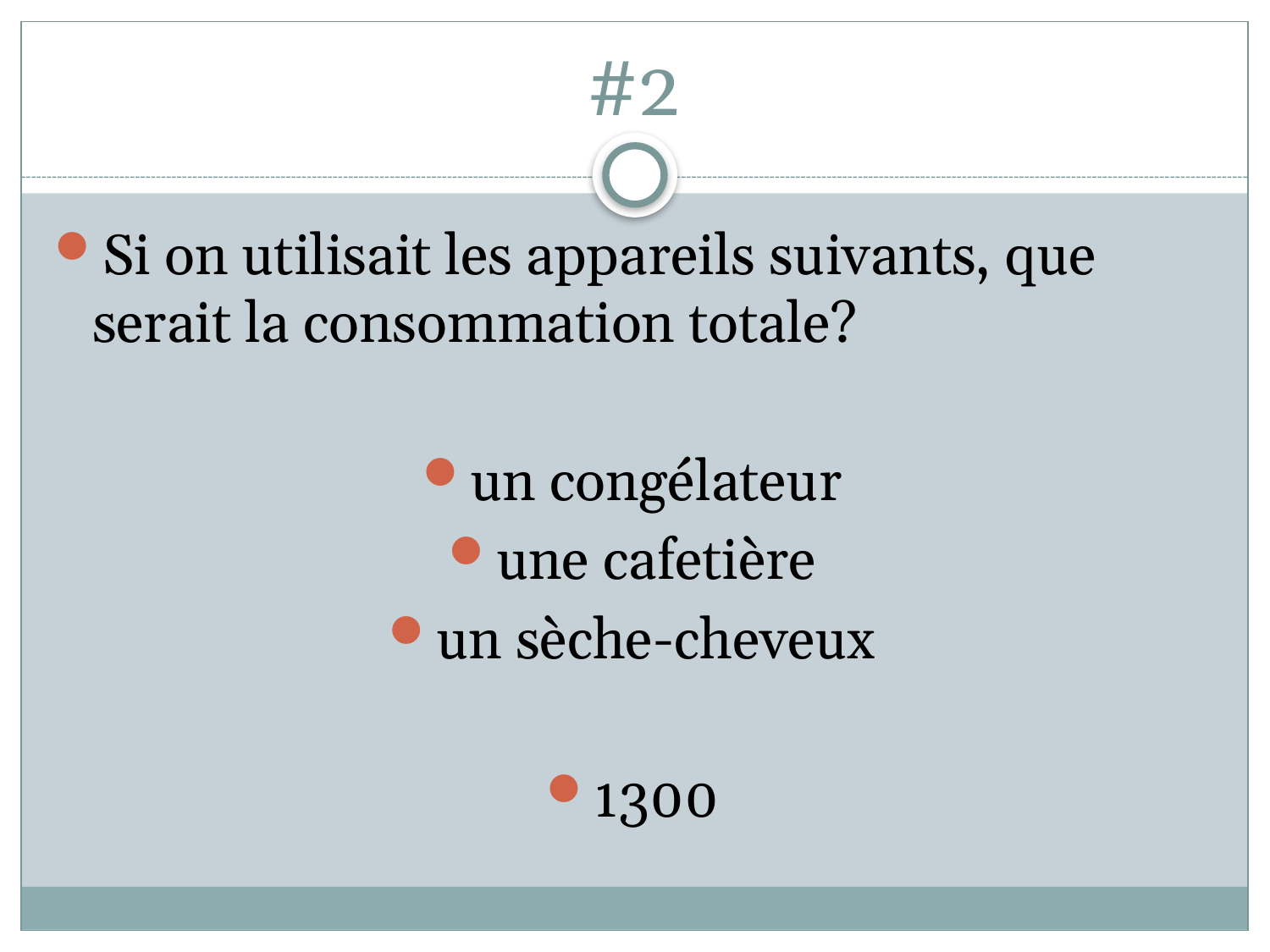

# #2
Si on utilisait les appareils suivants, que serait la consommation totale?

un congélateur
une cafetière
un sèche-cheveux

1300